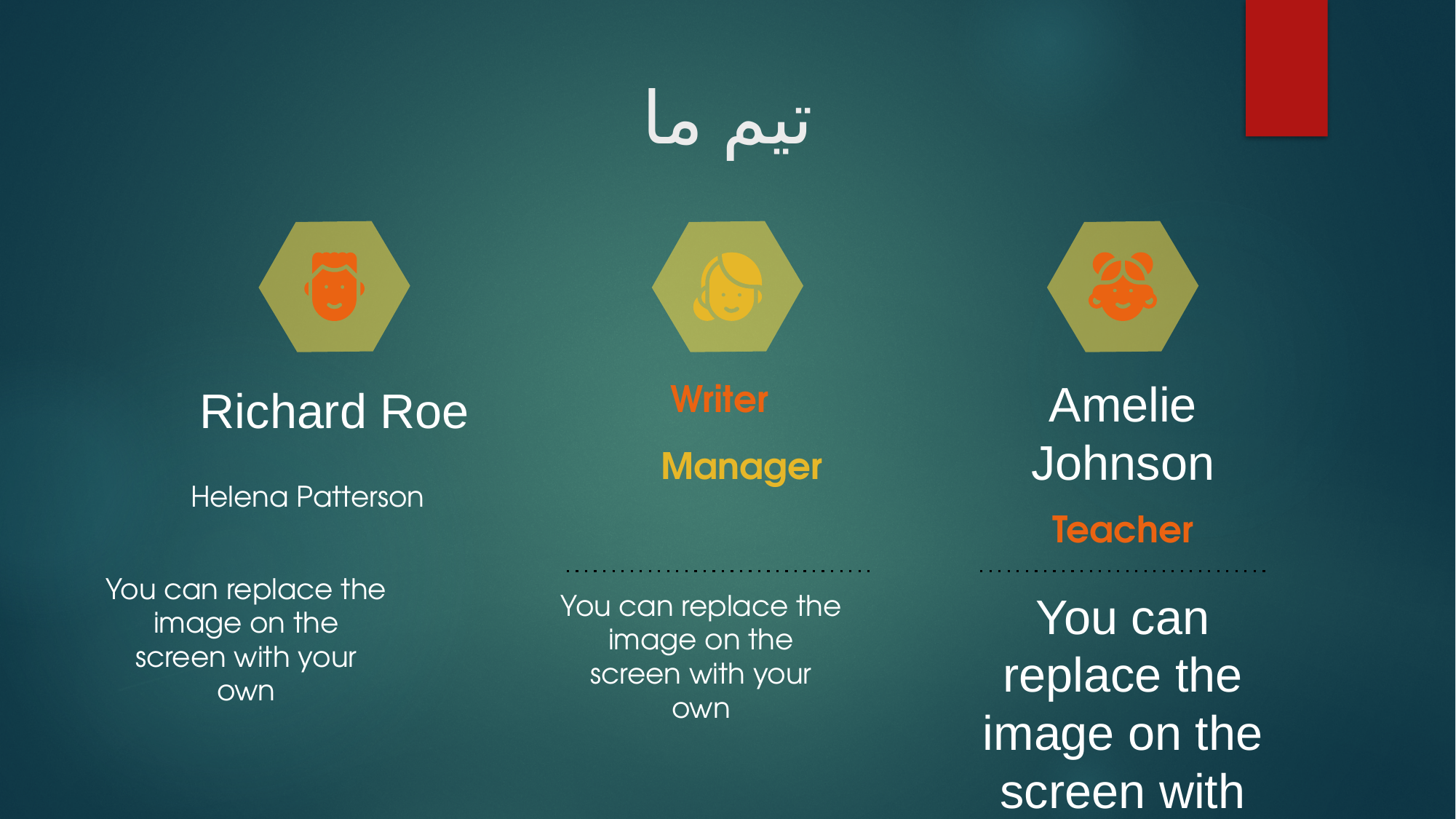

# تیم ما

Richard Roe
Amelie Johnson
Writer
Helena Patterson
Manager
Teacher
You can replace the image on the screen with your own
You can replace the image on the screen with your own
You can replace the image on the screen with your own